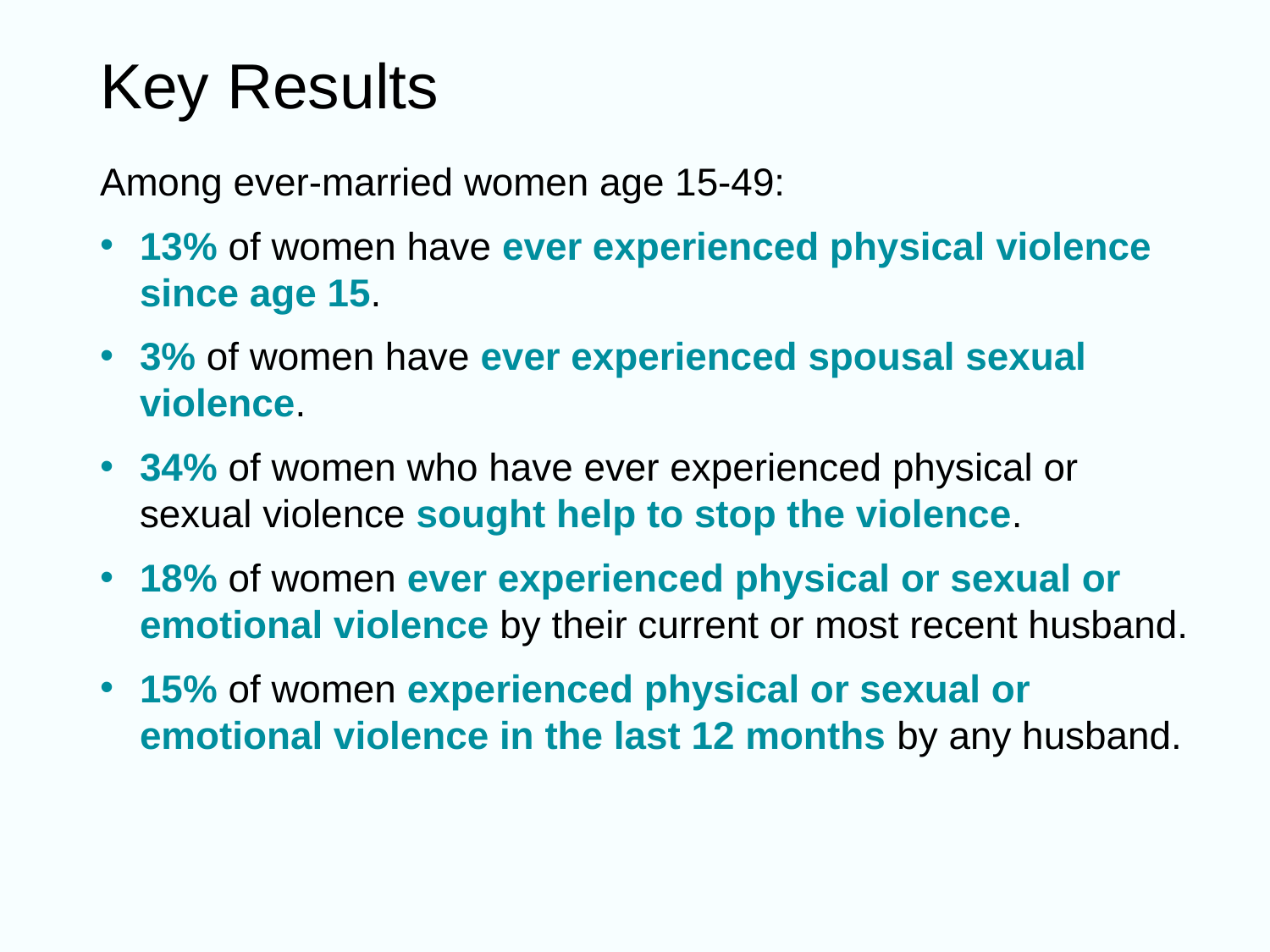

# Key Results
Among ever-married women age 15-49:
13% of women have ever experienced physical violence since age 15.
3% of women have ever experienced spousal sexual violence.
34% of women who have ever experienced physical or sexual violence sought help to stop the violence.
18% of women ever experienced physical or sexual or emotional violence by their current or most recent husband.
15% of women experienced physical or sexual or emotional violence in the last 12 months by any husband.